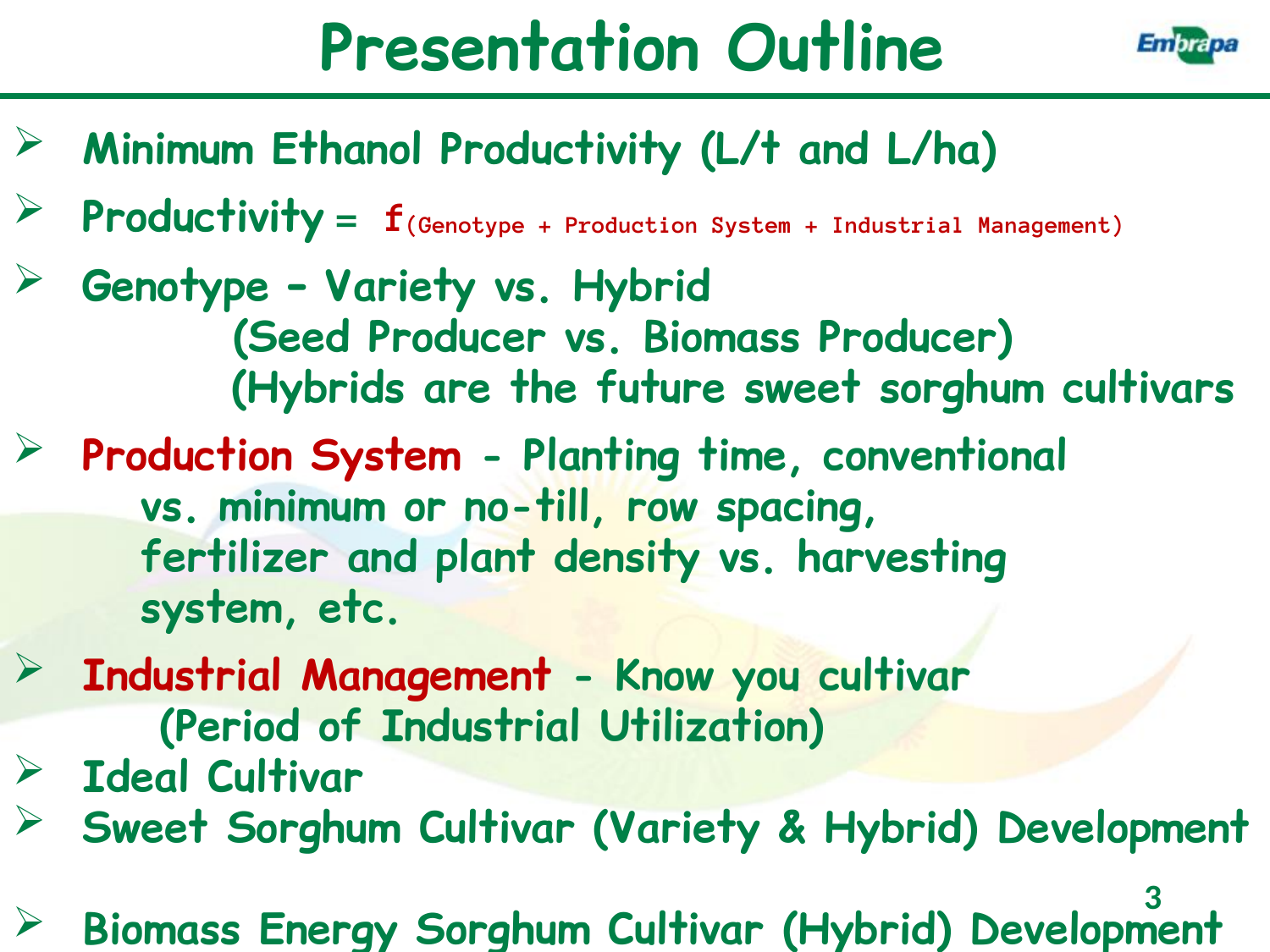

Presentation Outline

  Minimum Ethanol Productivity (L/t and L/ha)

  Productivity = f(Genotype + Production System + Industrial Management)

  Genotype – Variety vs. Hybrid
            (Seed Producer vs. Biomass Producer)
	     (Hybrids are the future sweet sorghum cultivars

  Production System - Planting time, conventional
       vs. minimum or no-till, row spacing,
       fertilizer and plant density vs. harvesting
       system, etc.

  Industrial Management - Know you cultivar
        (Period of Industrial Utilization)
  Ideal Cultivar
  Sweet Sorghum Cultivar (Variety & Hybrid) Development
  Biomass Energy Sorghum Cultivar (Hybrid) Development

3